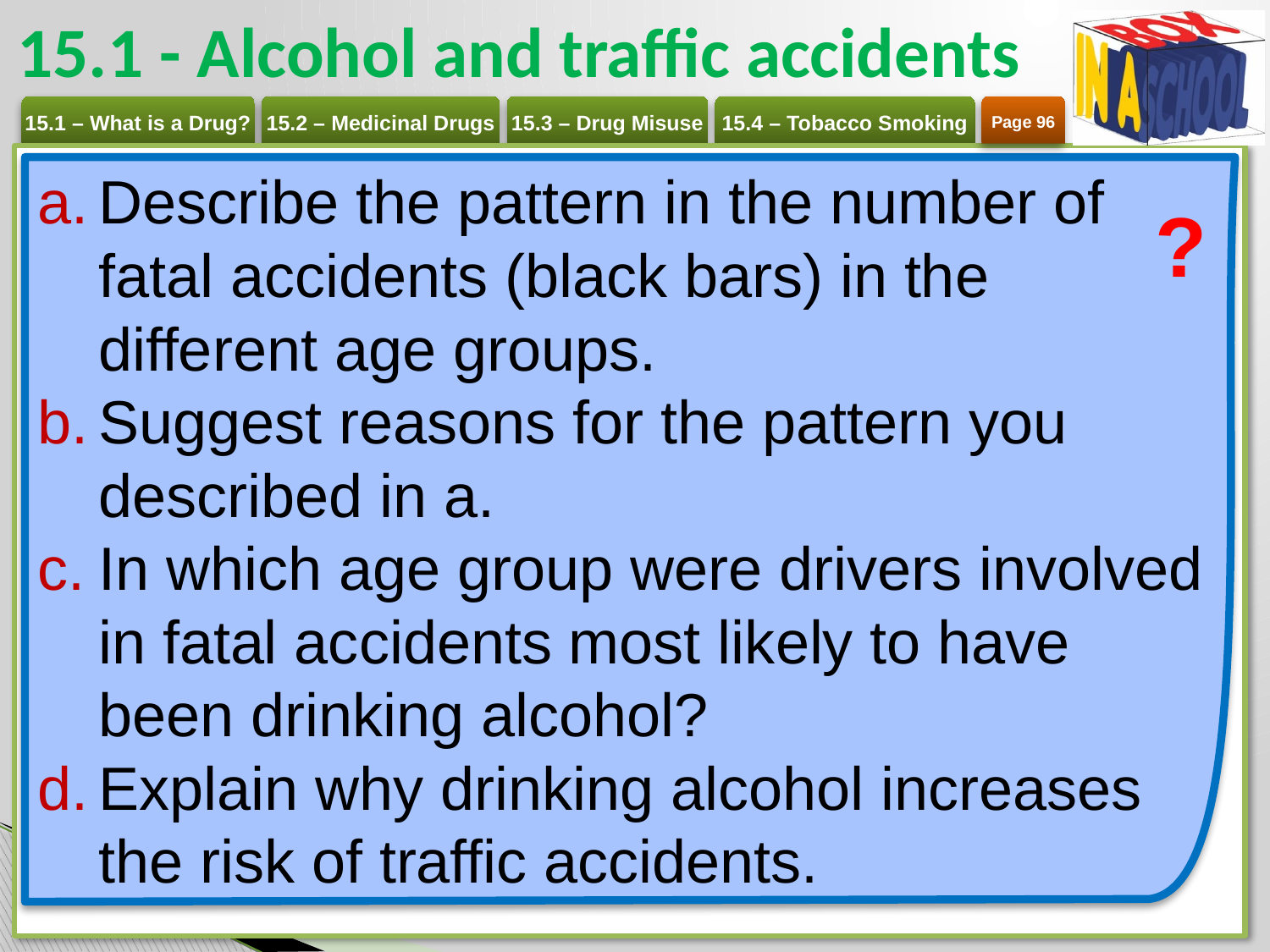

# 15.1 - Alcohol and traffic accidents
Page 96
Describe the pattern in the number of fatal accidents (black bars) in the different age groups.
Suggest reasons for the pattern you described in a.
In which age group were drivers involved in fatal accidents most likely to have been drinking alcohol?
Explain why drinking alcohol increases the risk of traffic accidents.
?